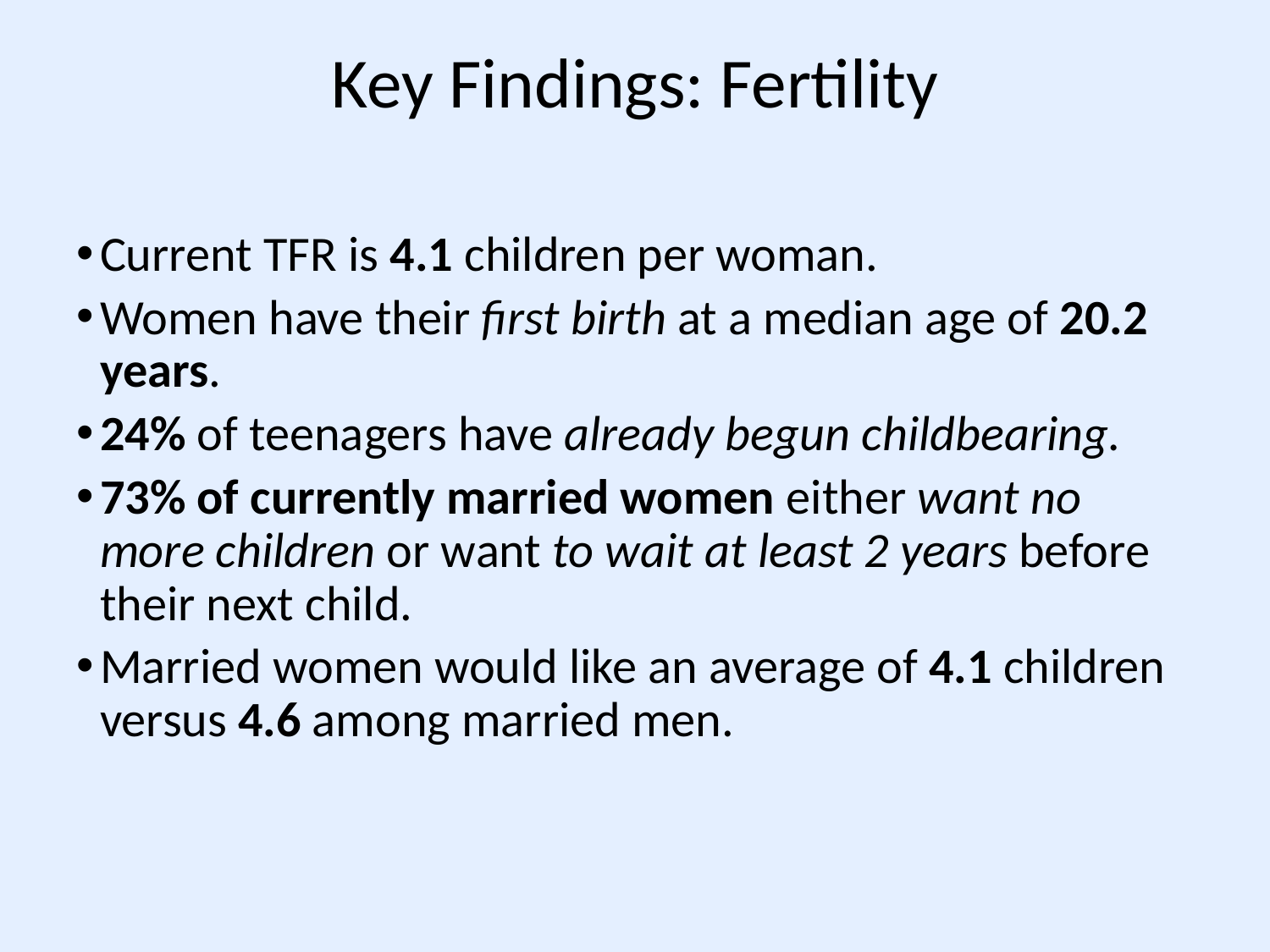

# Key Findings: Fertility
Current TFR is 4.1 children per woman.
Women have their first birth at a median age of 20.2 years.
24% of teenagers have already begun childbearing.
73% of currently married women either want no more children or want to wait at least 2 years before their next child.
Married women would like an average of 4.1 children versus 4.6 among married men.